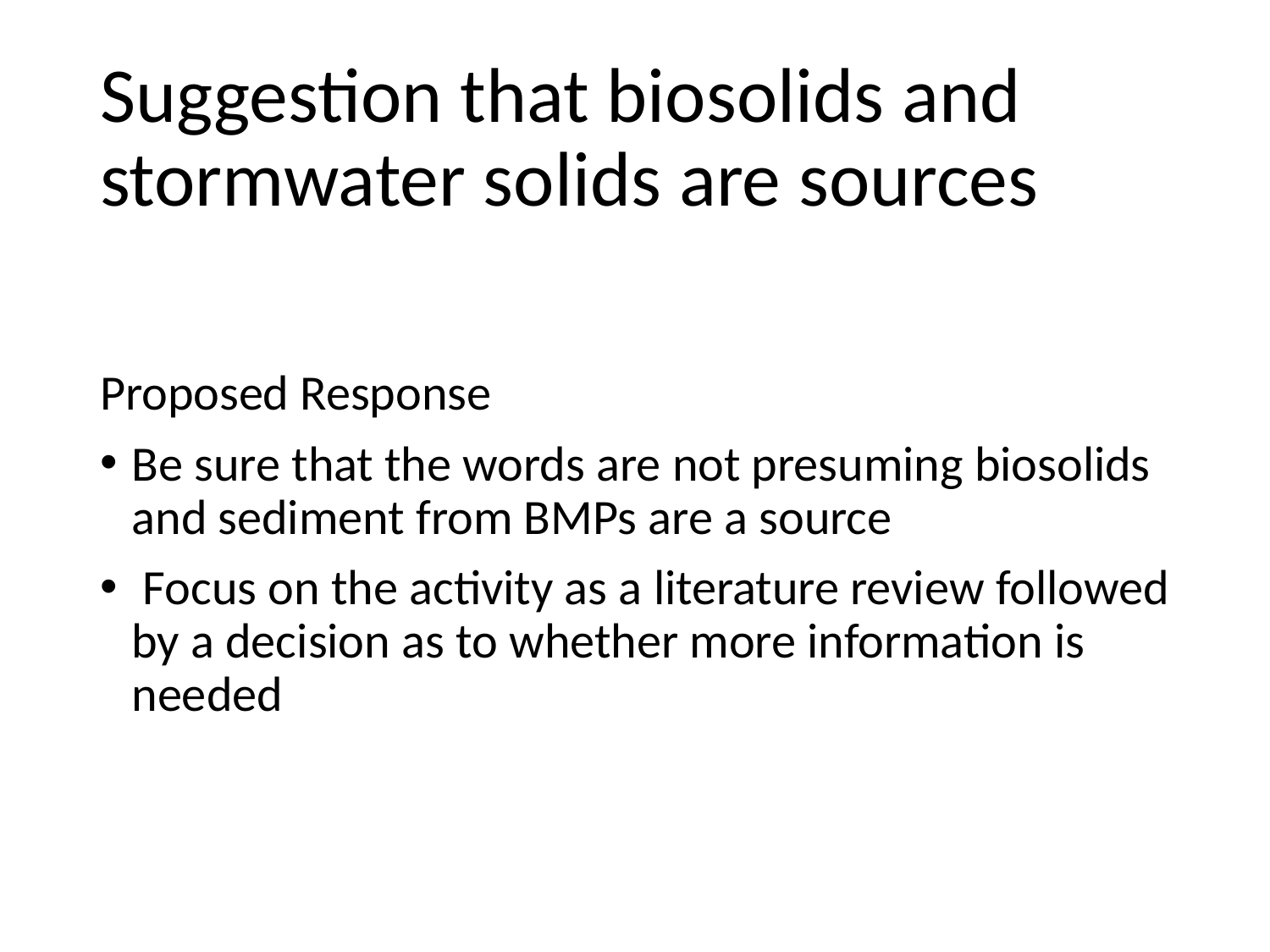

# Suggestion that biosolids and stormwater solids are sources
Proposed Response
Be sure that the words are not presuming biosolids and sediment from BMPs are a source
 Focus on the activity as a literature review followed by a decision as to whether more information is needed